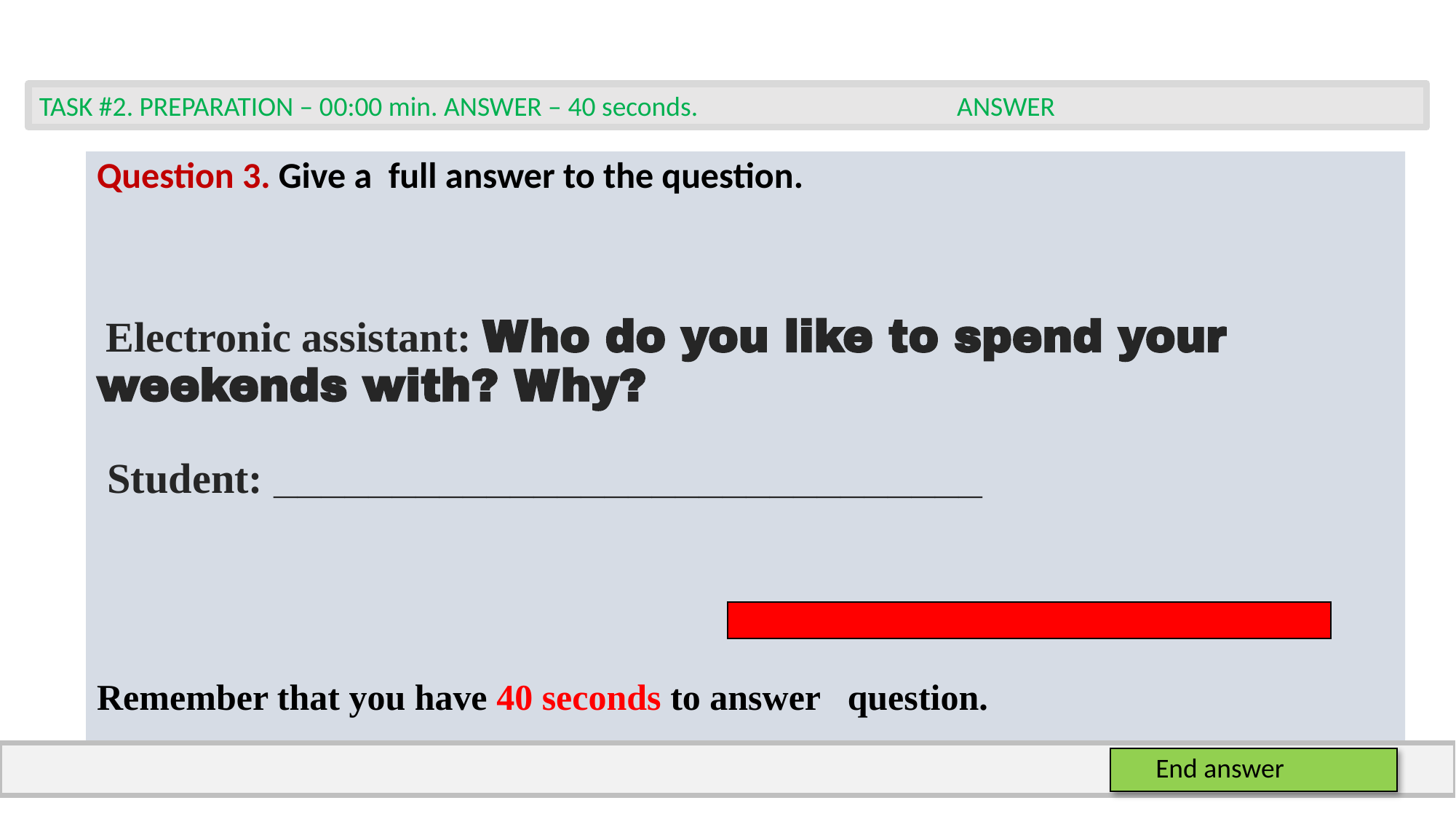

TASK #2. PREPARATION – 00:00 min. ANSWER – 40 seconds.                                          ANSWER
Question 3. Give а  full answer to the question.

 Electronic assistant: Who do you like to spend your weekends with? Why?

 Student: ______________________________

Remember that you have 40 seconds to answer   question.

End answer